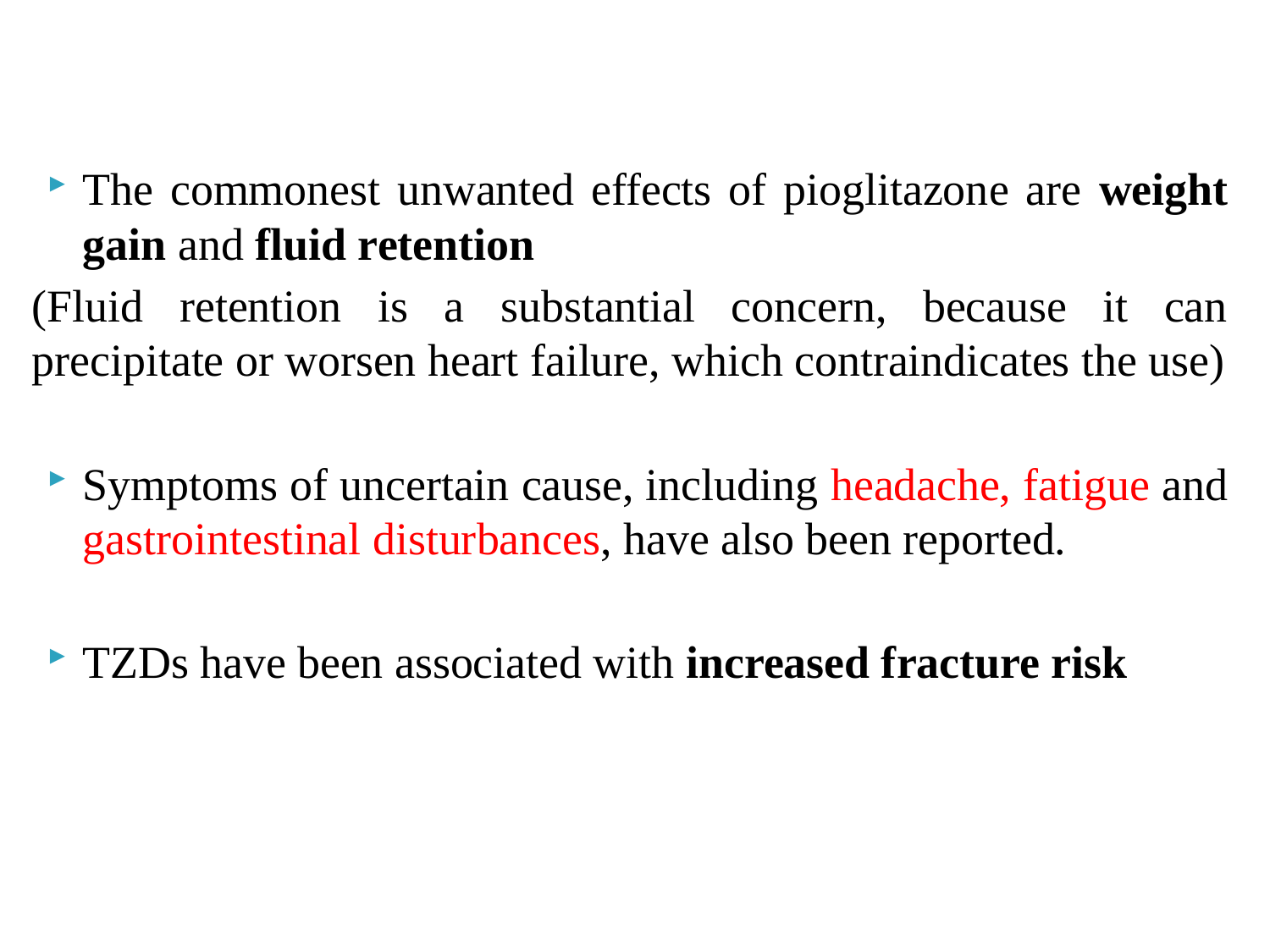

The commonest unwanted effects of pioglitazone are weight gain and fluid retention
(Fluid retention is a substantial concern, because it can precipitate or worsen heart failure, which contraindicates the use)

Symptoms of uncertain cause, including headache, fatigue and gastrointestinal disturbances, have also been reported.

TZDs have been associated with increased fracture risk